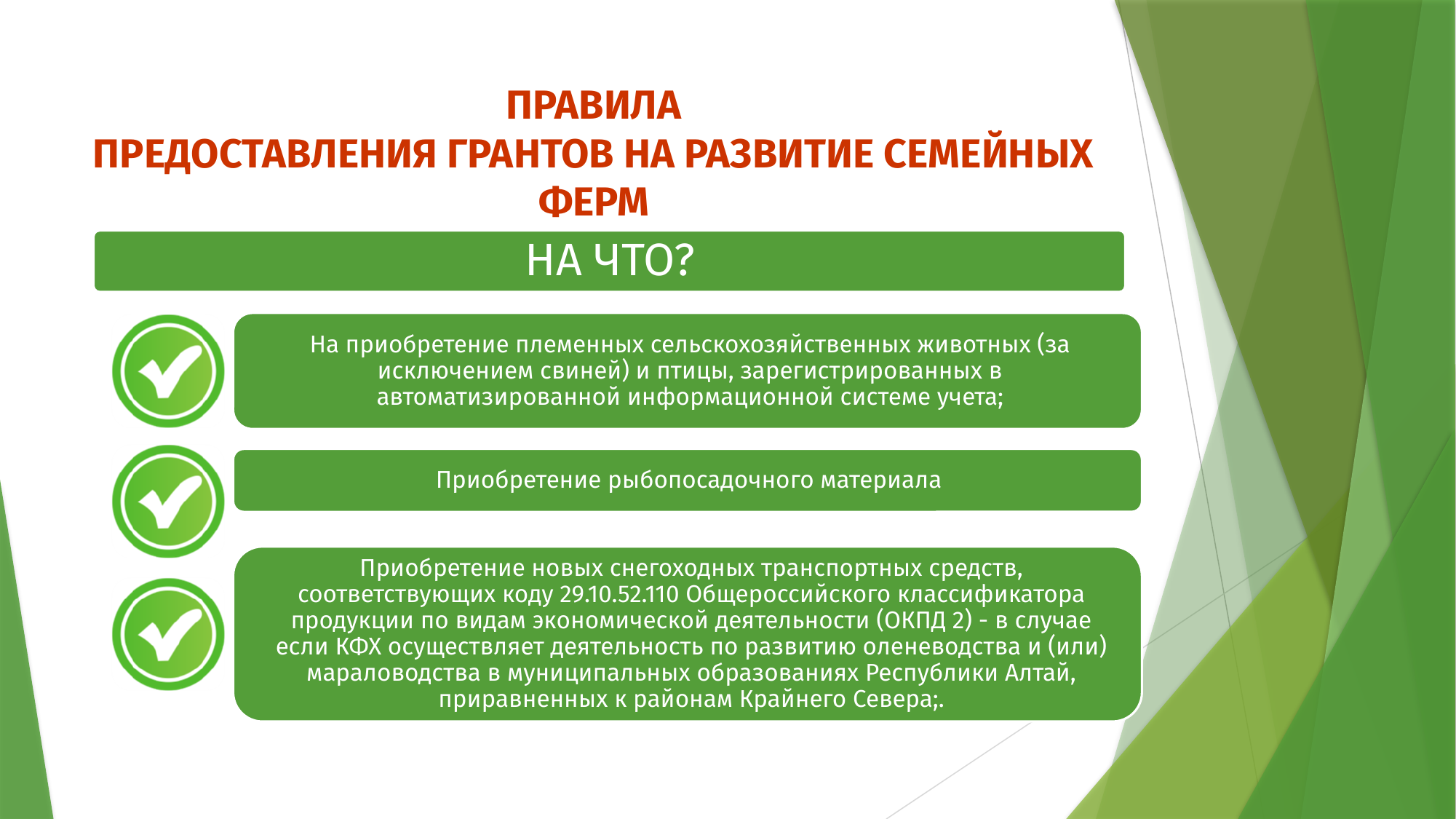

# ПРАВИЛА ПРЕДОСТАВЛЕНИЯ ГРАНТОВ НА РАЗВИТИЕ СЕМЕЙНЫХ ФЕРМ
НА ЧТО?
На приобретение племенных сельскохозяйственных животных (за исключением свиней) и птицы, зарегистрированных в автоматизированной информационной системе учета;
Приобретение рыбопосадочного материала
Приобретение новых снегоходных транспортных средств, соответствующих коду 29.10.52.110 Общероссийского классификатора продукции по видам экономической деятельности (ОКПД 2) - в случае если КФХ осуществляет деятельность по развитию оленеводства и (или) мараловодства в муниципальных образованиях Республики Алтай, приравненных к районам Крайнего Севера;.